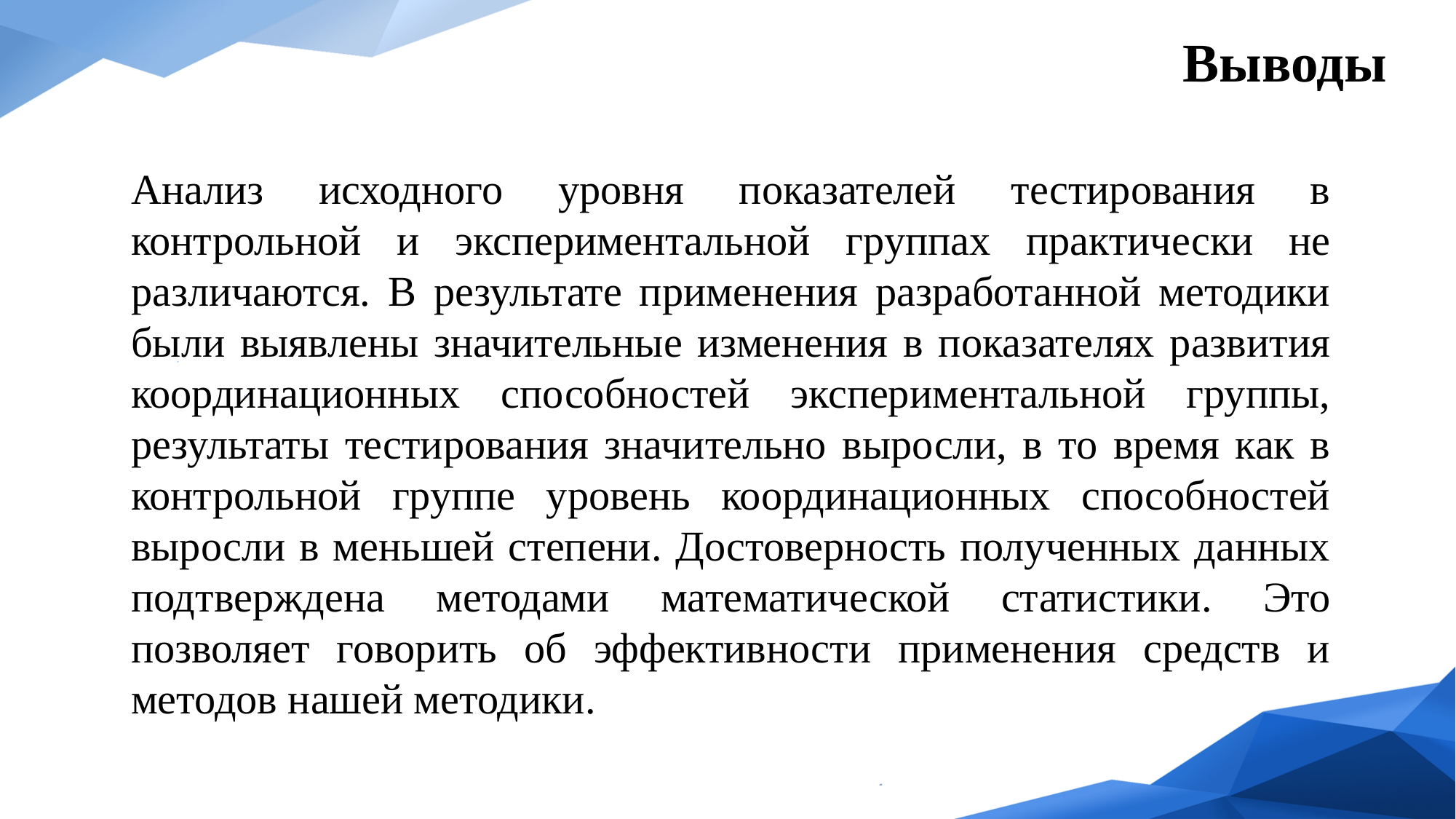

# Выводы
Анализ исходного уровня показателей тестирования в контрольной и экспериментальной группах практически не различаются. В результате применения разработанной методики были выявлены значительные изменения в показателях развития координационных способностей экспериментальной группы, результаты тестирования значительно выросли, в то время как в контрольной группе уровень координационных способностей выросли в меньшей степени. Достоверность полученных данных подтверждена методами математической статистики. Это позволяет говорить об эффективности применения средств и методов нашей методики.